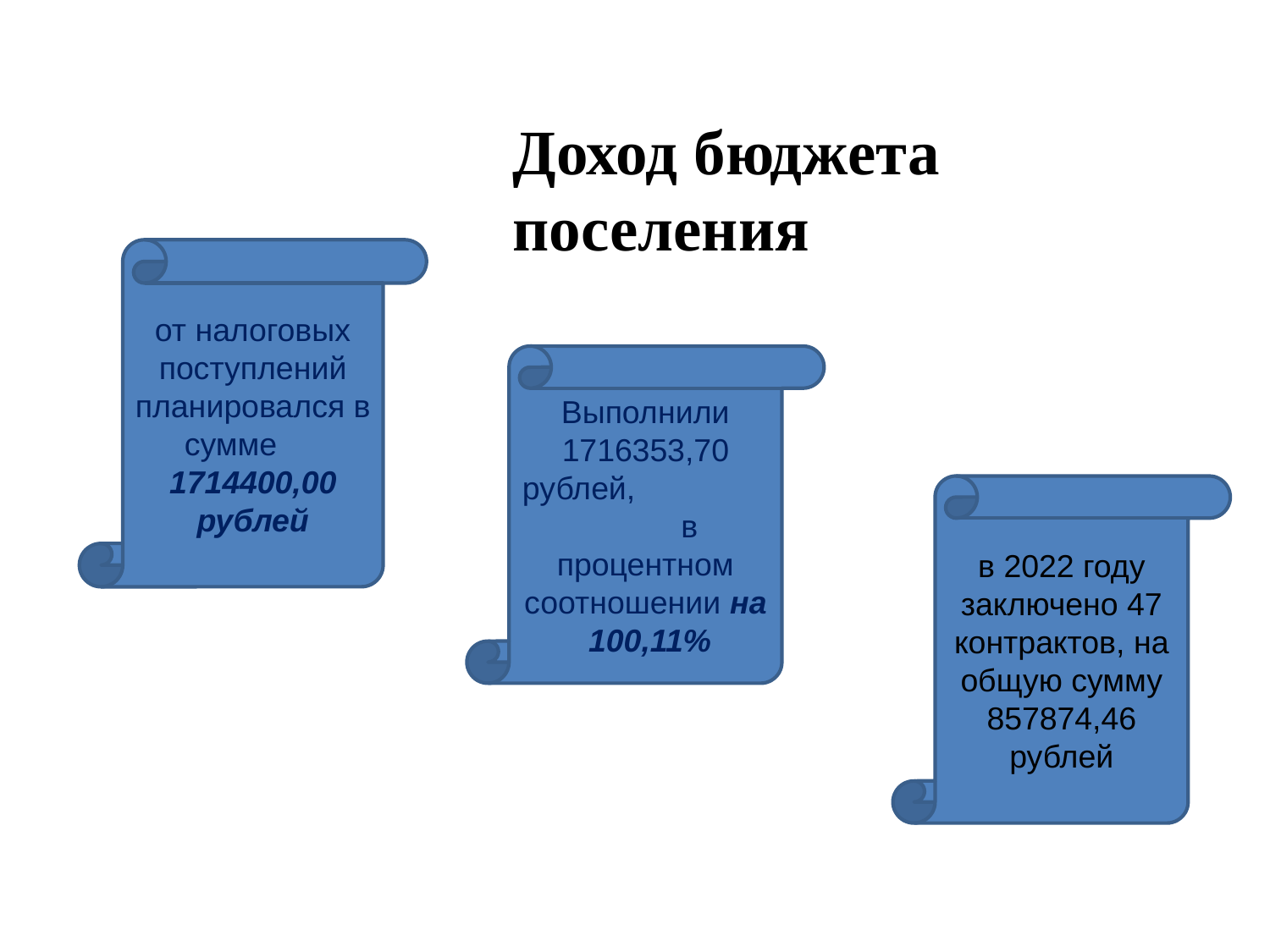

Доход бюджета поселения
от налоговых поступлений планировался в сумме      1714400,00 рублей
Выполнили 1716353,70 рублей,                          в процентном соотношении на  100,11%
в 2022 году заключено 47 контрактов, на общую сумму 857874,46 рублей